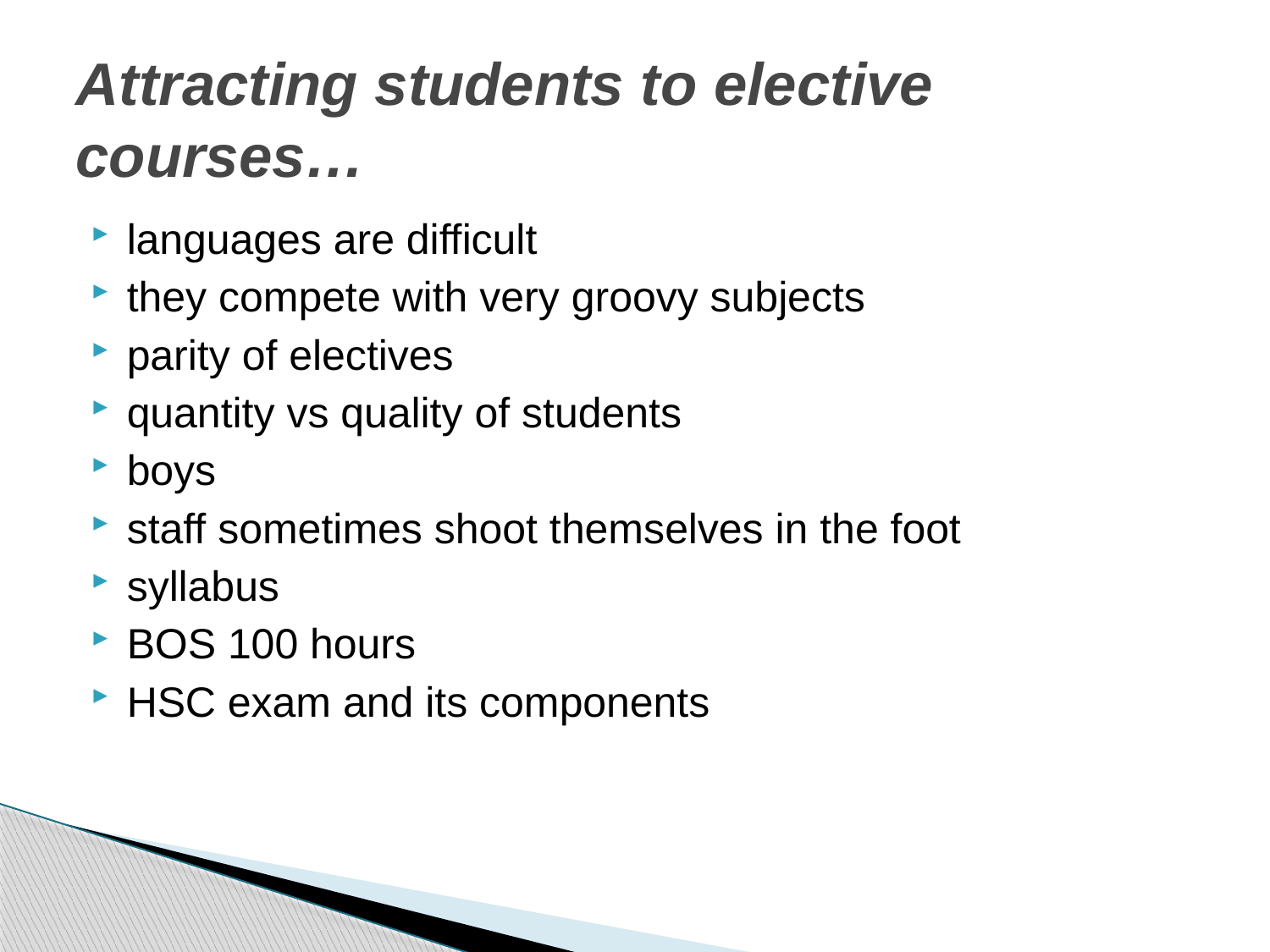

# Attracting students to elective courses…
languages are difficult
they compete with very groovy subjects
parity of electives
quantity vs quality of students
boys
staff sometimes shoot themselves in the foot
syllabus
BOS 100 hours
HSC exam and its components